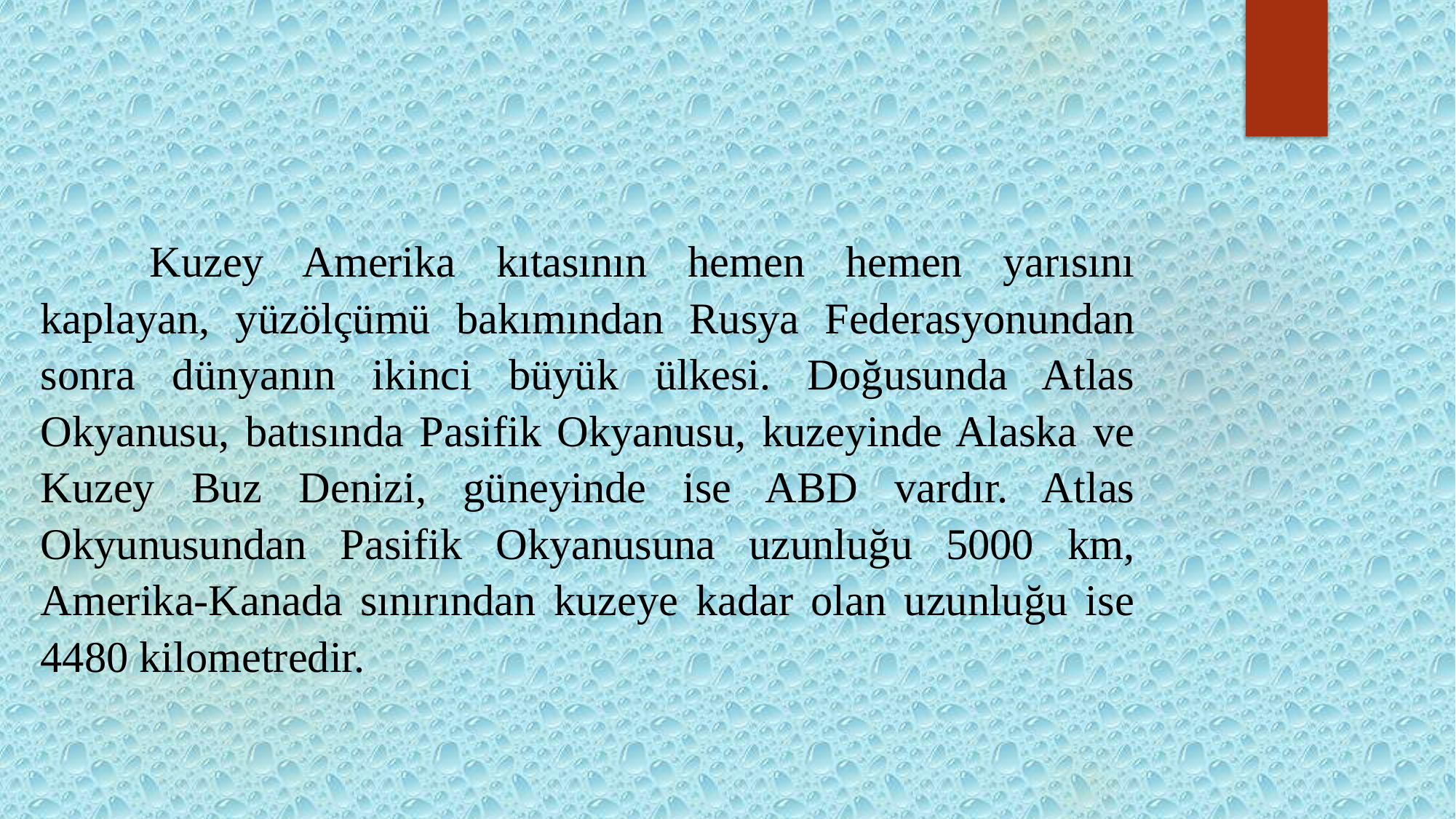

Kuzey Amerika kıtasının hemen hemen yarısını kaplayan, yüzölçümü bakımından Rusya Federasyonundan sonra dünyanın ikinci büyük ülkesi. Doğusunda Atlas Okyanusu, batısında Pasifik Okyanusu, kuzeyinde Alaska ve Kuzey Buz Denizi, güneyinde ise ABD vardır. Atlas Okyunusundan Pasifik Okyanusuna uzunluğu 5000 km, Amerika-Kanada sınırından kuzeye kadar olan uzunluğu ise 4480 kilometredir.